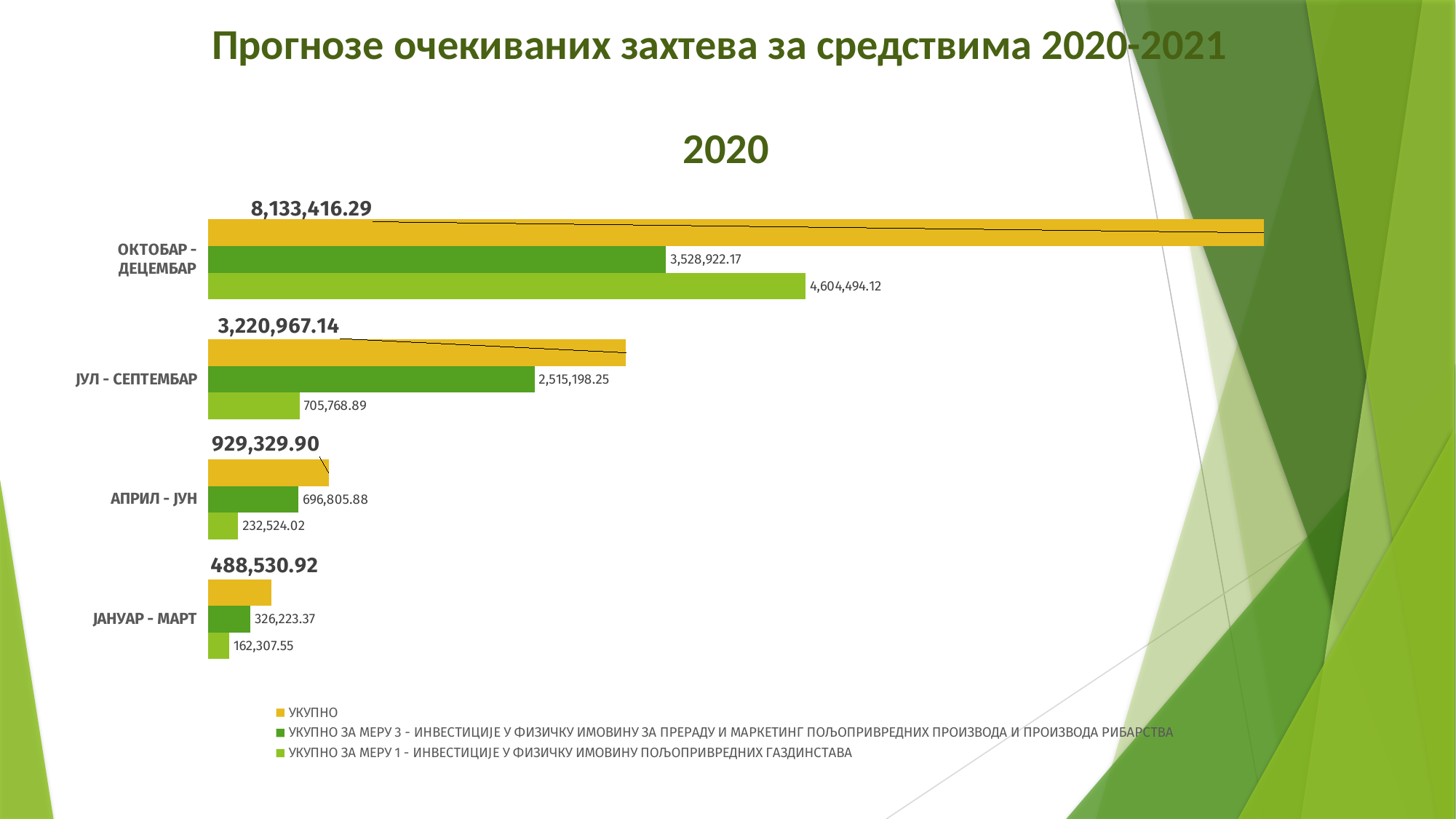

# Прогнозе очекиваних захтева за средствима 2020-2021

### Chart: 2020

| Category | УКУПНО ЗА МЕРУ 1 - ИНВЕСТИЦИЈЕ У ФИЗИЧКУ ИМОВИНУ ПОЉОПРИВРЕДНИХ ГАЗДИНСТАВА | УКУПНО ЗА МЕРУ 3 - ИНВЕСТИЦИЈЕ У ФИЗИЧКУ ИМОВИНУ ЗА ПРЕРАДУ И МАРКЕТИНГ ПОЉОПРИВРЕДНИХ ПРОИЗВОДА И ПРОИЗВОДА РИБАРСТВА  | УКУПНО |
|---|---|---|---|
| ЈАНУАР - МАРТ | 162307.55 | 326223.37 | 488530.92 |
| АПРИЛ - ЈУН | 232524.02 | 696805.88 | 929329.9 |
| ЈУЛ - СЕПТЕМБАР | 705768.89 | 2515198.25 | 3220967.14 |
| ОКТОБАР - ДЕЦЕМБАР | 4604494.12 | 3528922.17 | 8133416.29 |